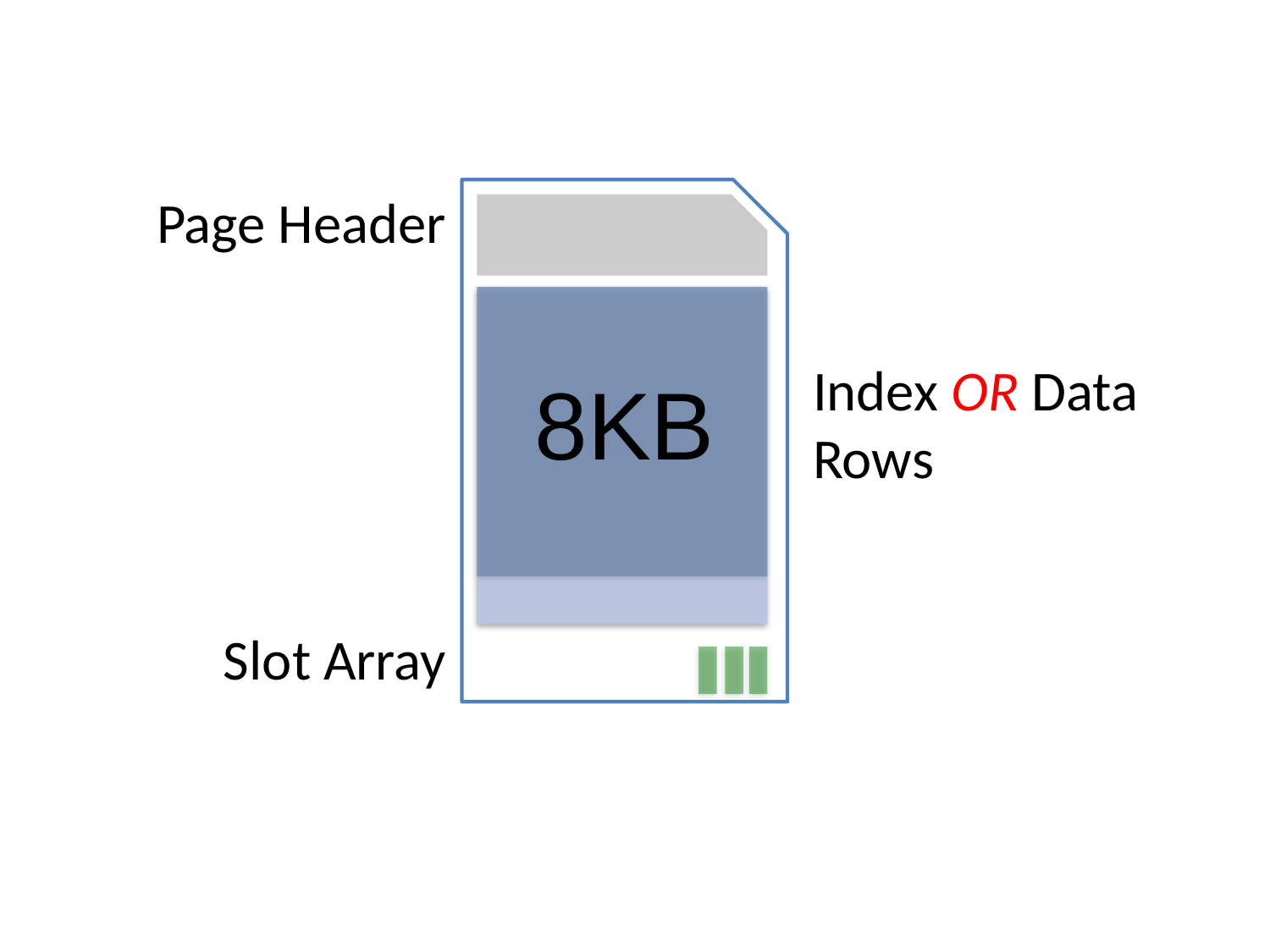

#

Page Header
Index OR Data Rows
8KB
Slot Array